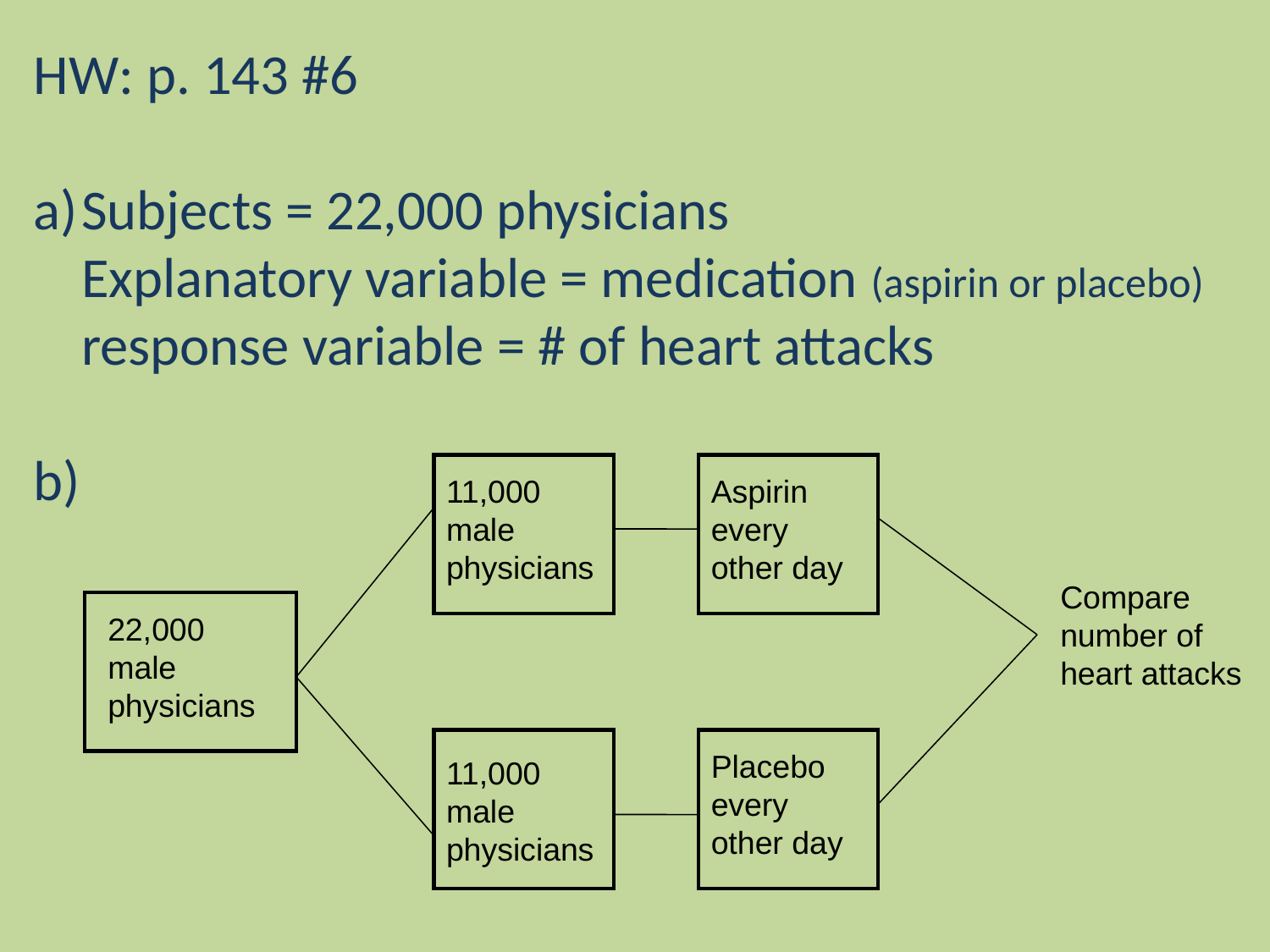

HW: p. 143 #6

Subjects = 22,000 physicians
	Explanatory variable = medication (aspirin or placebo)
	response variable = # of heart attacks

b)

11,000 male physicians
Aspirin every other day

Compare number of heart attacks

22,000 male physicians

Placebo every other day
11,000 male physicians